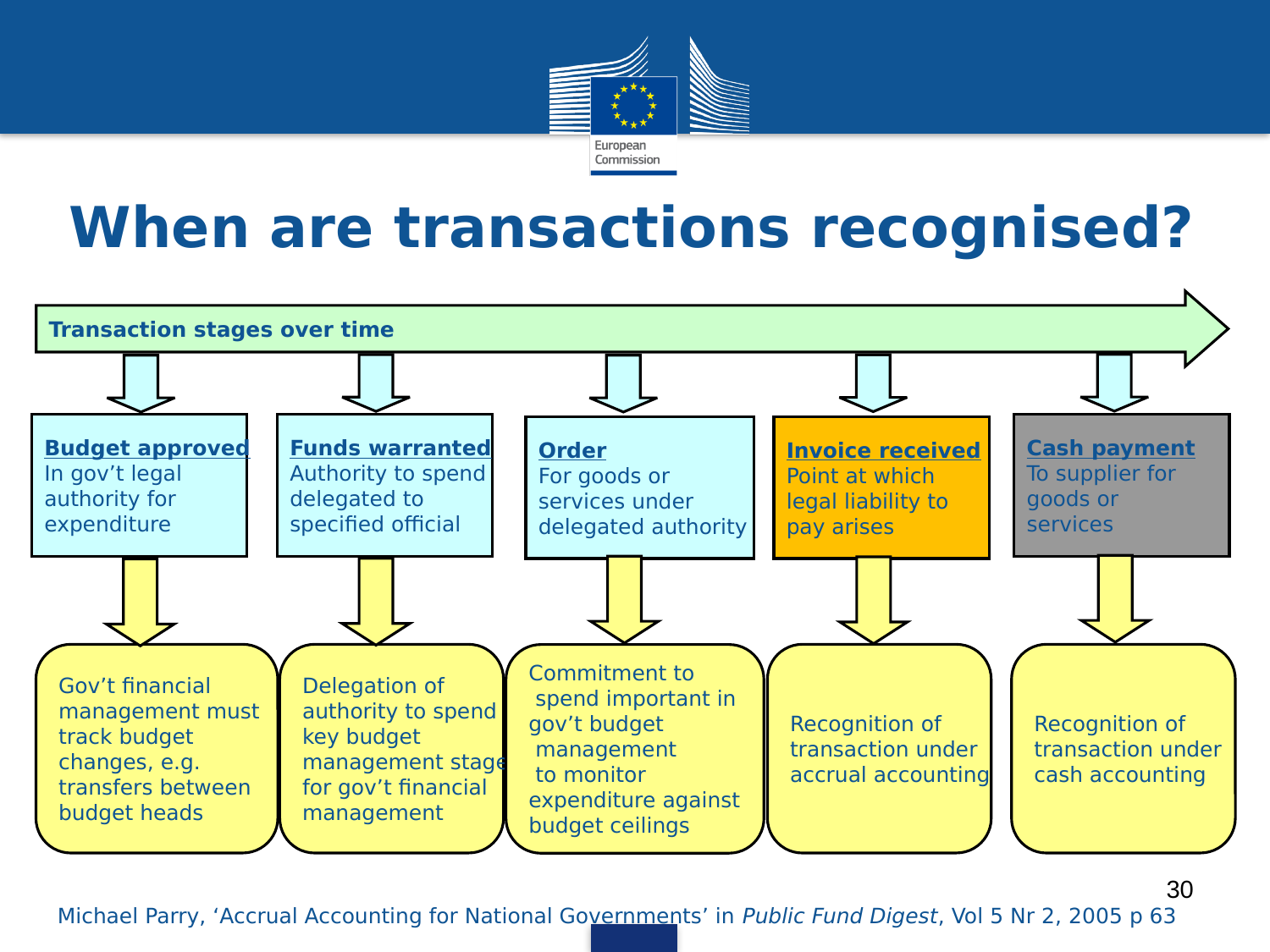

When are transactions recognised?
Transaction stages over time

Budget approved
In gov’t legal
authority for
expenditure
Funds warranted
Authority to spend
delegated to
specified official
Cash payment
To supplier for
goods or
services
Order
For goods or
services under
delegated authority
Invoice received
Point at which
legal liability to
pay arises

Gov’t financial
management must
track budget
changes, e.g.
transfers between
budget heads
Delegation of
authority to spend
key budget
management stage
for gov’t financial
management
Recognition of
transaction under
accrual accounting
Recognition of
transaction under
cash accounting
Commitment to
 spend important in
gov’t budget
 management
 to monitor
expenditure against
budget ceilings
30
Michael Parry, ‘Accrual Accounting for National Governments’ in Public Fund Digest, Vol 5 Nr 2, 2005 p 63